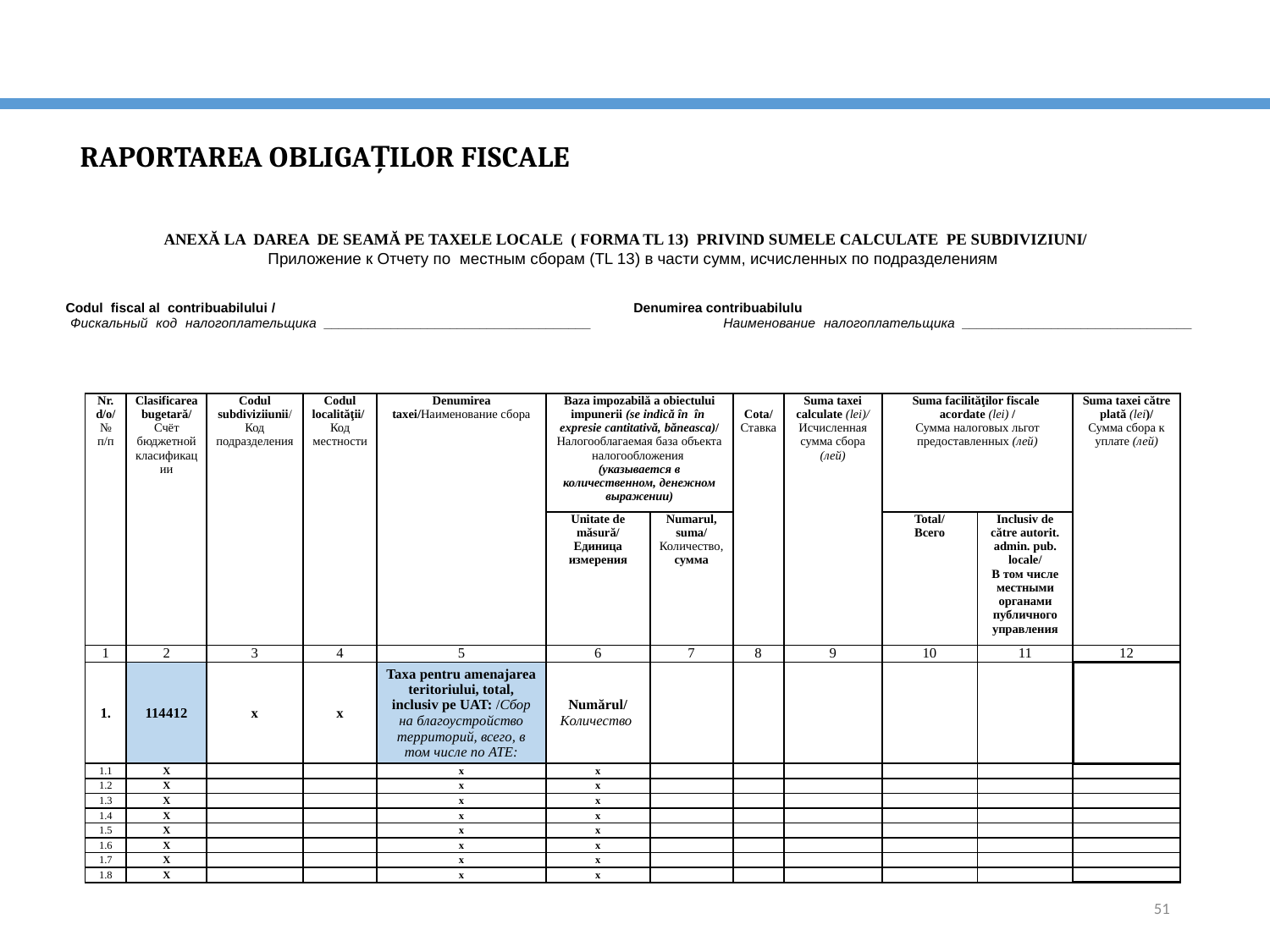

# RAPORTAREA OBLIGAȚILOR FISCALE
ANEXĂ LA  DAREA  DE SEAMĂ PE TAXELE LOCALE  ( FORMA TL 13)  PRIVIND SUMELE CALCULATE  PE SUBDIVIZIUNI/
   Приложение к Отчету по  местным сборам (TL 13) в части сумм, исчисленных по подразделениям

 Codul  fiscal al  contribuabilului /                                                                                              Denumirea contribuabilulu
 Фискальный код налогоплательщика ____________________________________                Наименование налогоплательщика _______________________________

| Nr. d/o/ № п/п | Clasificarea bugetară/ Счёт бюджетной класификации | Codul subdiviziiunii/ Код подразделения | Codul localităţii/ Код местности | Denumirea taxei/Наименование сбора | Baza impozabilă a obiectului impunerii (se indică în în expresie cantitativă, băneasca)/ Налогооблагаемая база объекта налогообложения (указывается в количественном, денежном выражении) |  | Cota/ Ставка | Suma taxei calculate (lei)/ Исчисленная сумма сбора (лей) | Suma facilităţilor fiscale acordate (lei) / Сумма налоговых льгот предоставленных (лей) |  | Suma taxei сătre plată (lei)/ Сумма сбора к уплате (лей) |
| --- | --- | --- | --- | --- | --- | --- | --- | --- | --- | --- | --- |
|  |  |  |  |  | Unitate de măsură/ Единица измерения | Numarul, suma/ Количество, сумма |  |  | Total/ Всего | Inclusiv de către autorit. admin. pub. locale/ В том числе местными органами публичного управления |  |
| 1 | 2 | 3 | 4 | 5 | 6 | 7 | 8 | 9 | 10 | 11 | 12 |
| 1. | 114412 | x | x | Taxa pentru amenajarea teritoriului, total, inclusiv pe UAT: /Сбор на благоустройство территорий, всего, в том числе по АТЕ: | Numărul/ Количество |  |  |  |  |  |  |
| 1.1 | X |  |  | x | x |  |  |  |  |  |  |
| 1.2 | X |  |  | x | x |  |  |  |  |  |  |
| 1.3 | X |  |  | x | x |  |  |  |  |  |  |
| 1.4 | X |  |  | x | x |  |  |  |  |  |  |
| 1.5 | X |  |  | x | x |  |  |  |  |  |  |
| 1.6 | X |  |  | x | x |  |  |  |  |  |  |
| 1.7 | X |  |  | x | x |  |  |  |  |  |  |
| 1.8 | X |  |  | x | x |  |  |  |  |  |  |
51